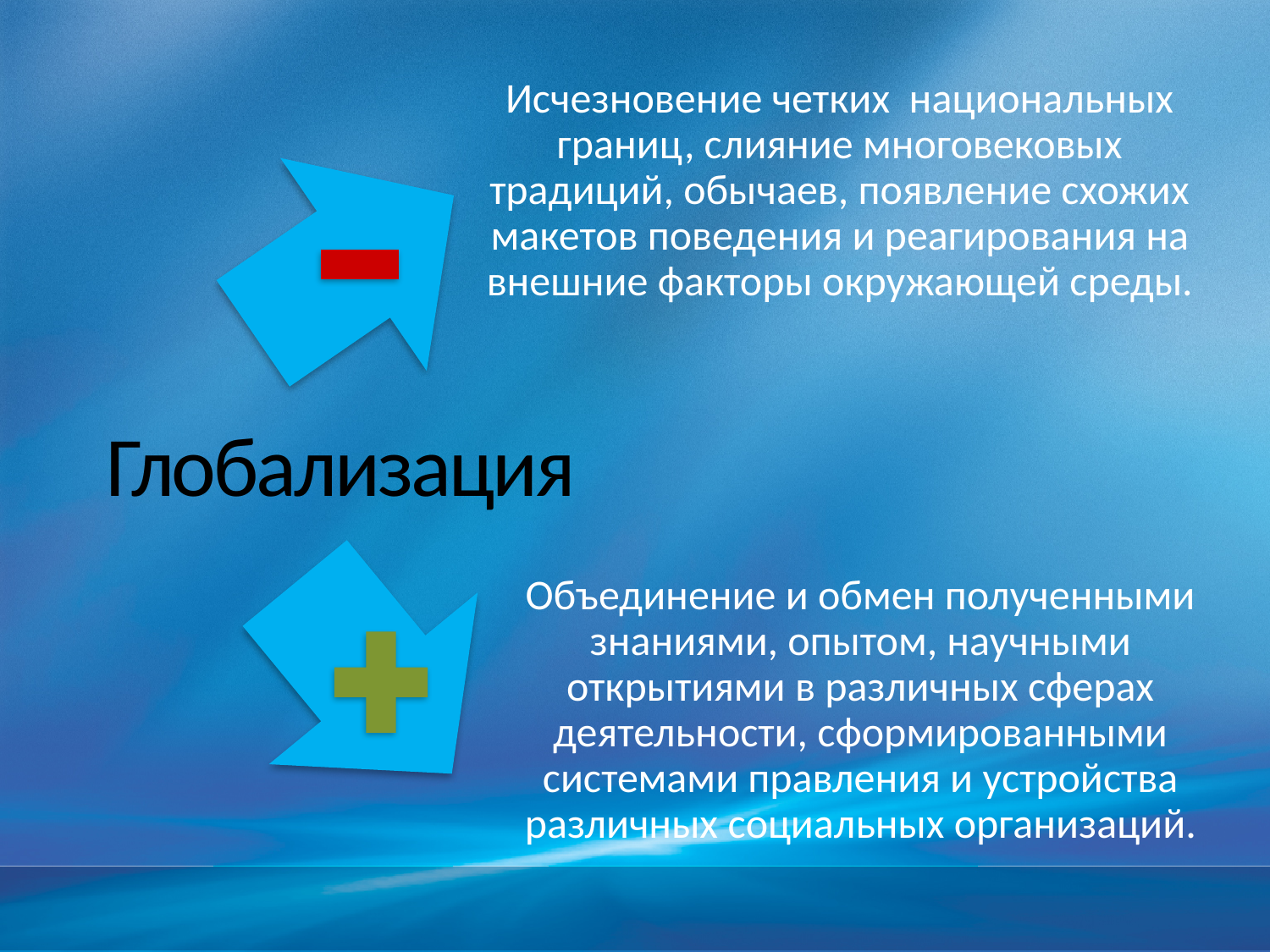

Исчезновение четких  национальных границ, слияние многовековых традиций, обычаев, появление схожих макетов поведения и реагирования на внешние факторы окружающей среды.
Объединение и обмен полученными знаниями, опытом, научными открытиями в различных сферах деятельности, сформированными системами правления и устройства различных социальных организаций.

# Глобализация